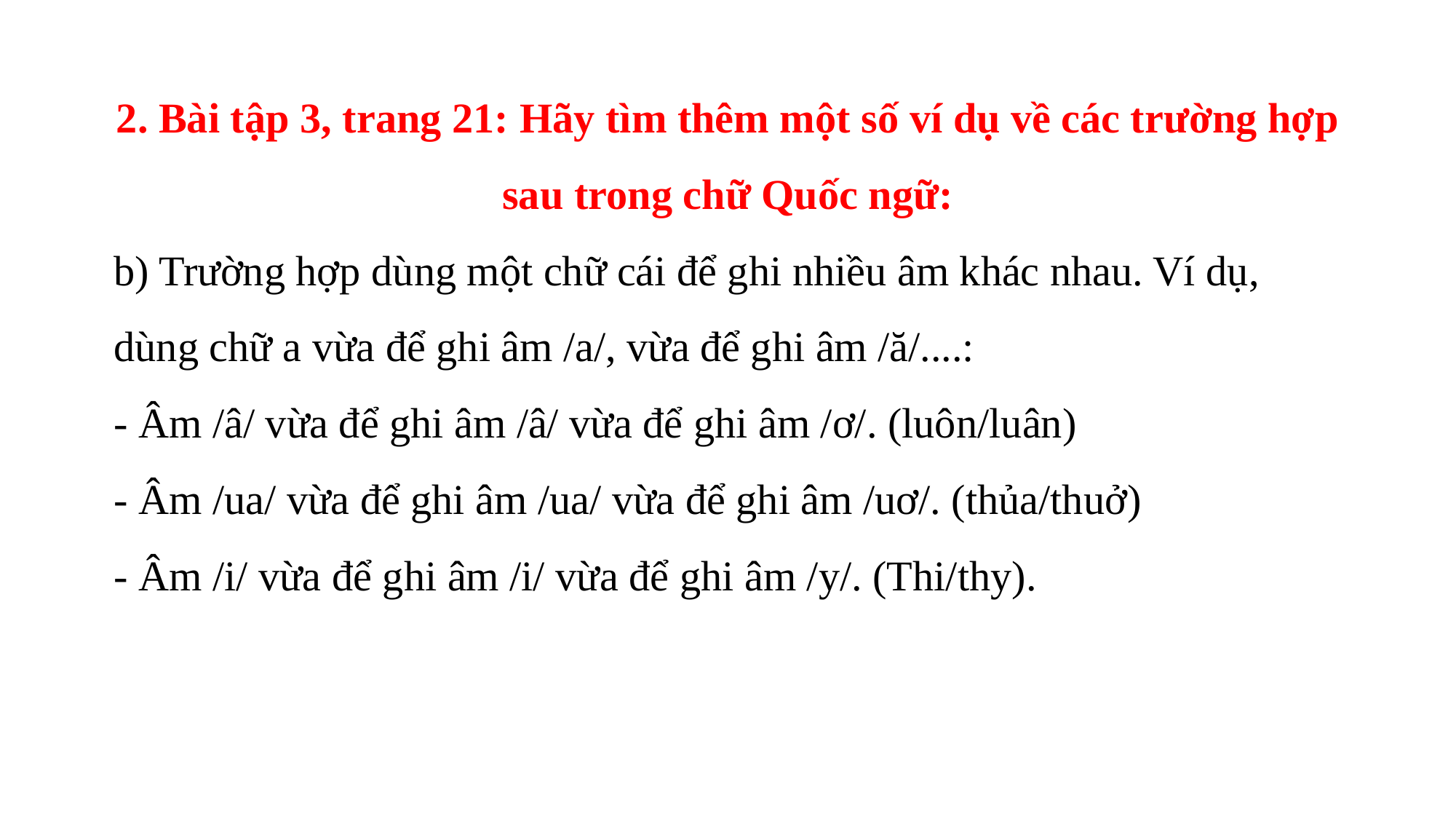

2. Bài tập 3, trang 21: Hãy tìm thêm một số ví dụ về các trường hợp sau trong chữ Quốc ngữ:
b) Trường hợp dùng một chữ cái để ghi nhiều âm khác nhau. Ví dụ, dùng chữ a vừa để ghi âm /a/, vừa để ghi âm /ă/....:
- Âm /â/ vừa để ghi âm /â/ vừa để ghi âm /ơ/. (luôn/luân)
- Âm /ua/ vừa để ghi âm /ua/ vừa để ghi âm /uơ/. (thủa/thuở)
- Âm /i/ vừa để ghi âm /i/ vừa để ghi âm /y/. (Thi/thy).